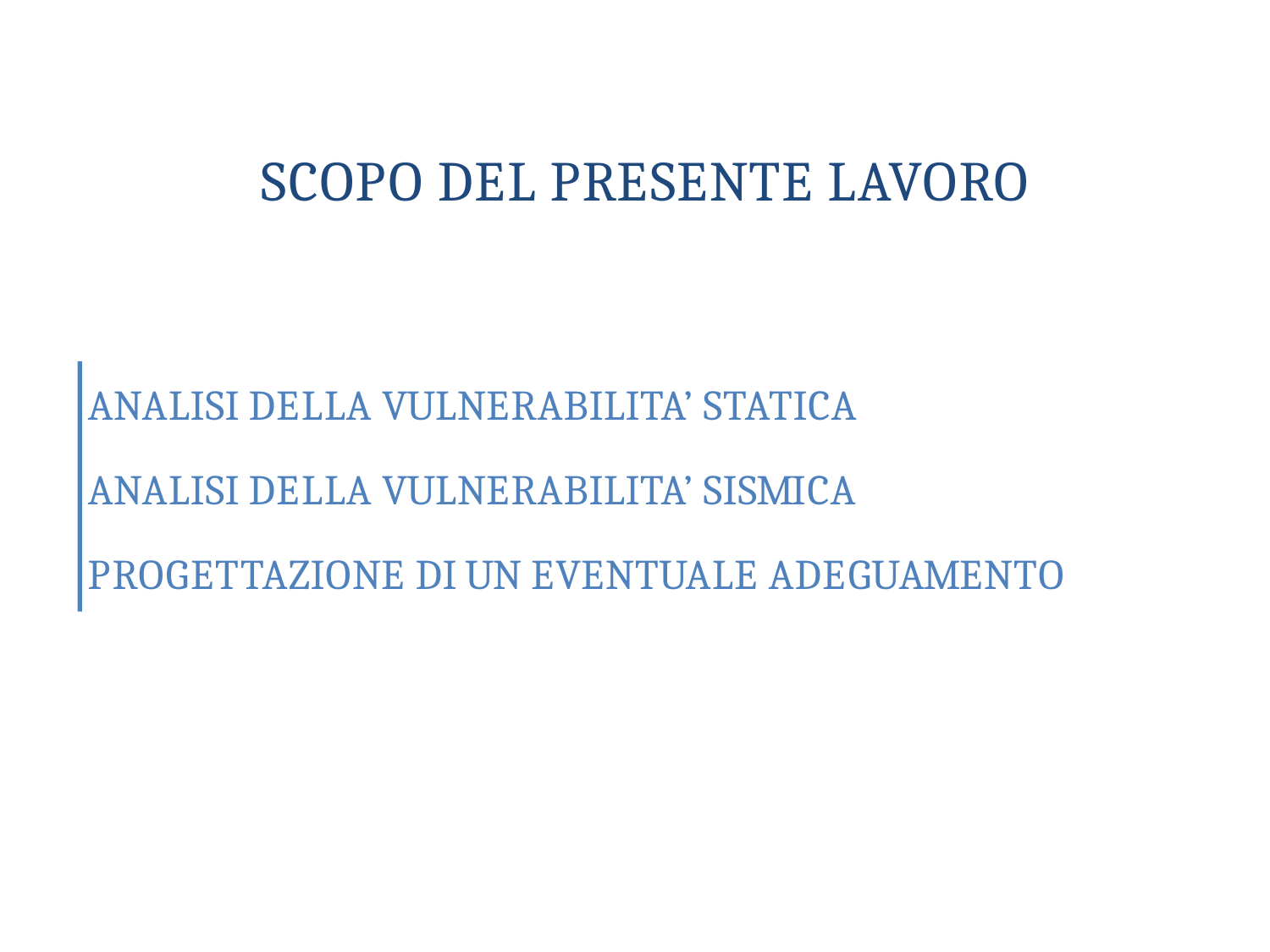

# SCOPO DEL PRESENTE LAVORO
ANALISI DELLA VULNERABILITA’ STATICA
ANALISI DELLA VULNERABILITA’ SISMICA
PROGETTAZIONE DI UN EVENTUALE ADEGUAMENTO